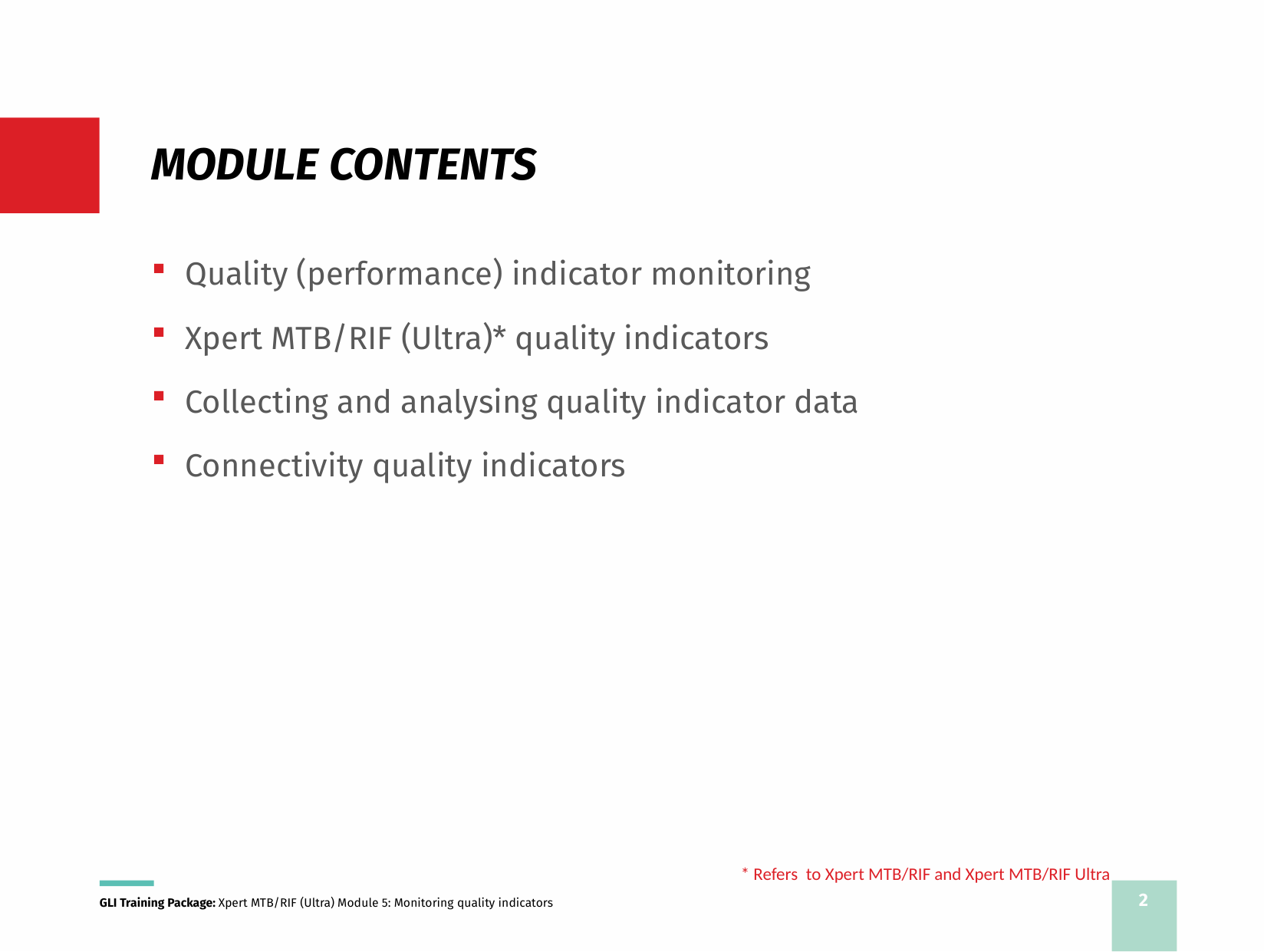

# MODULE CONTENTS
Quality (performance) indicator monitoring
Xpert MTB/RIF (Ultra)* quality indicators
Collecting and analysing quality indicator data
Connectivity quality indicators
* Refers  to Xpert MTB/RIF and Xpert MTB/RIF Ultra